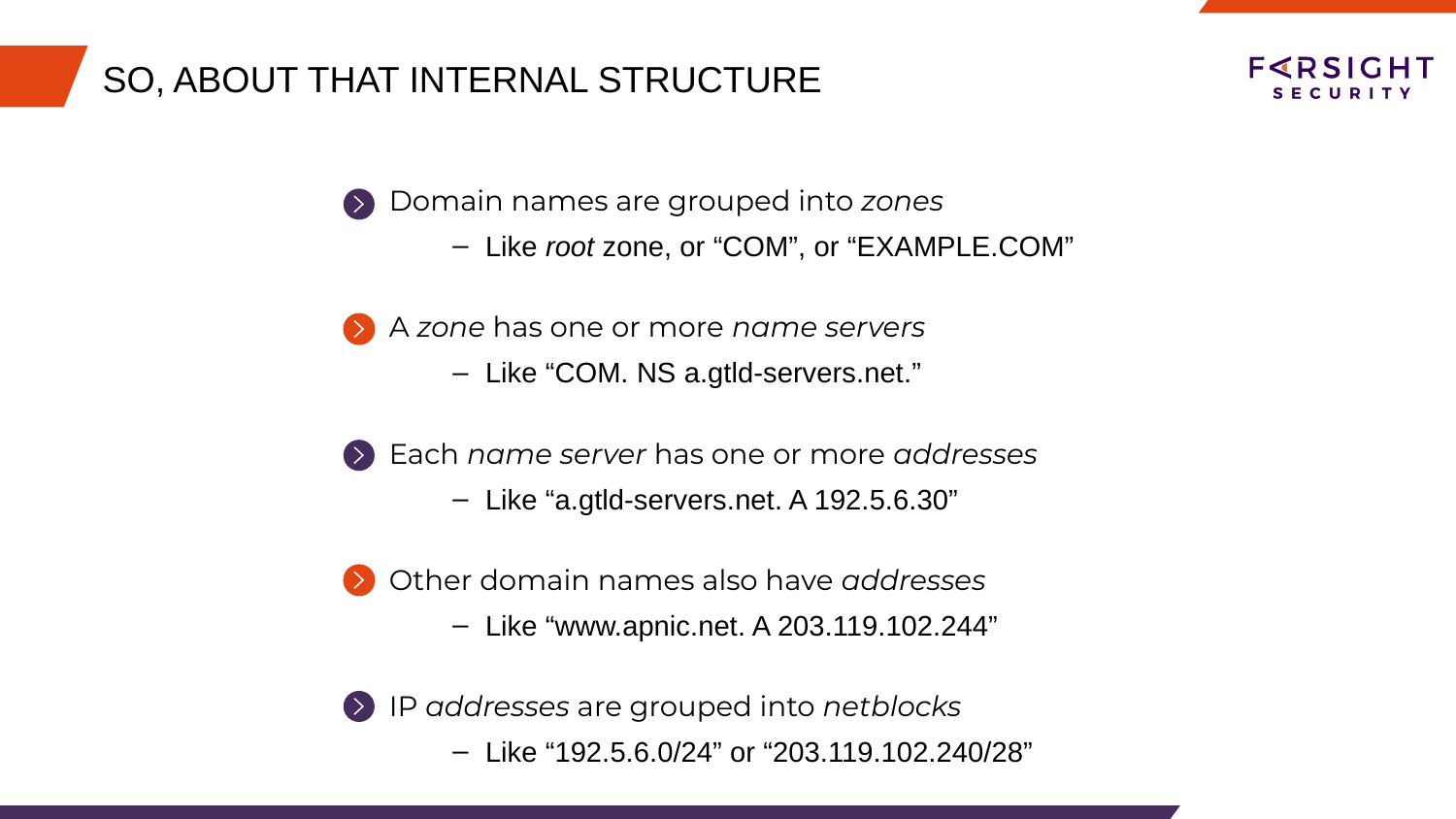

# SO, ABOUT THAT INTERNAL STRUCTURE
Domain names are grouped into zones
Like root zone, or “COM”, or “EXAMPLE.COM”
A zone has one or more name servers
Like “COM. NS a.gtld-servers.net.”
Each name server has one or more addresses
Like “a.gtld-servers.net. A 192.5.6.30”
Other domain names also have addresses
Like “www.apnic.net. A 203.119.102.244”
IP addresses are grouped into netblocks
Like “192.5.6.0/24” or “203.119.102.240/28”